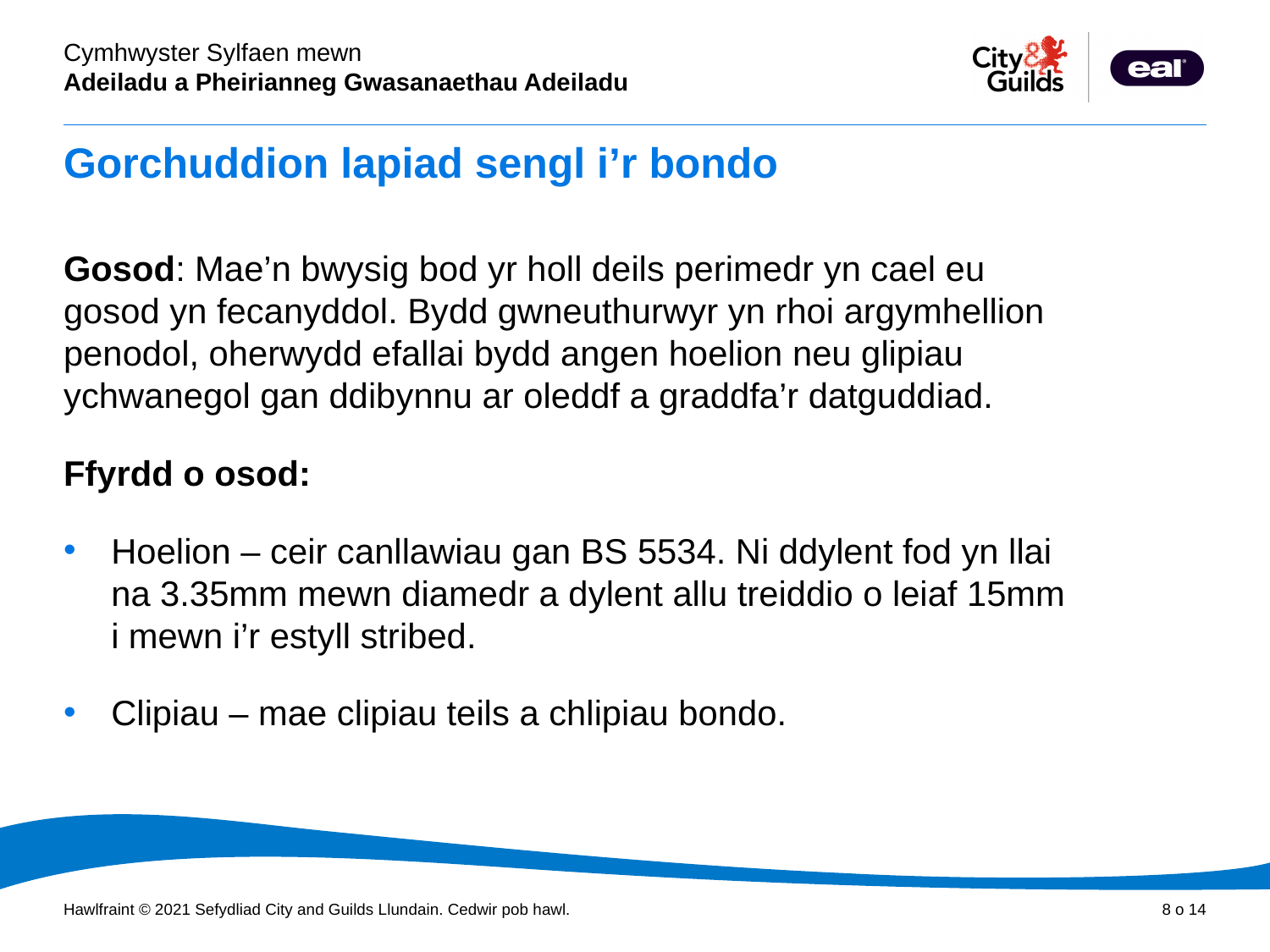

# Gorchuddion lapiad sengl i’r bondo
Gosod: Mae’n bwysig bod yr holl deils perimedr yn cael eu gosod yn fecanyddol. Bydd gwneuthurwyr yn rhoi argymhellion penodol, oherwydd efallai bydd angen hoelion neu glipiau ychwanegol gan ddibynnu ar oleddf a graddfa’r datguddiad.
Ffyrdd o osod:
Hoelion – ceir canllawiau gan BS 5534. Ni ddylent fod yn llai na 3.35mm mewn diamedr a dylent allu treiddio o leiaf 15mm i mewn i’r estyll stribed.
Clipiau – mae clipiau teils a chlipiau bondo.